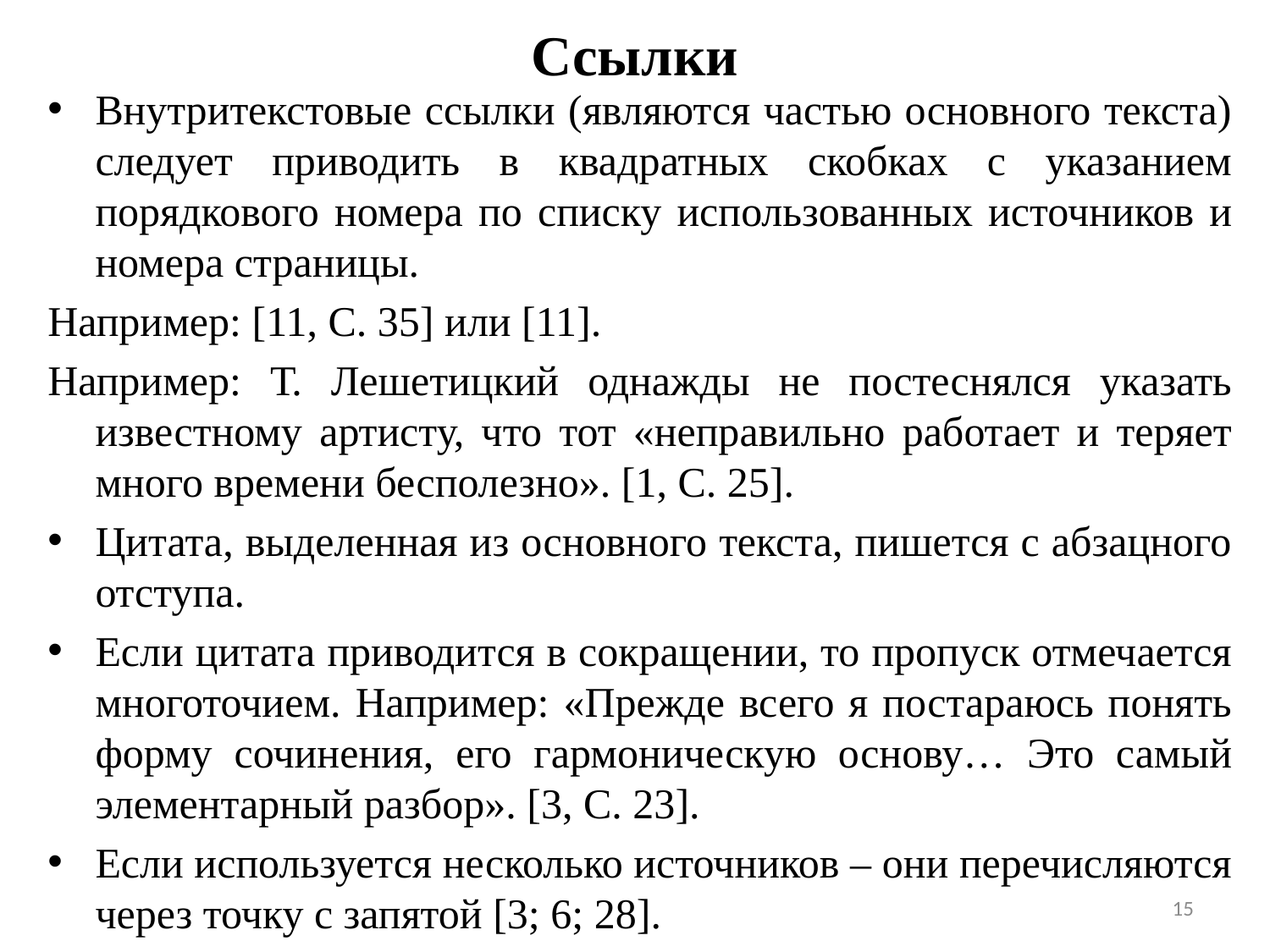

# Ссылки
Внутритекстовые ссылки (являются частью основного текста) следует приводить в квадратных скобках с указанием порядкового номера по списку использованных источников и номера страницы.
Например: [11, С. 35] или [11].
Например: Т. Лешетицкий однажды не постеснялся указать известному артисту, что тот «неправильно работает и теряет много времени бесполезно». [1, С. 25].
Цитата, выделенная из основного текста, пишется с абзацного отступа.
Если цитата приводится в сокращении, то пропуск отмечается многоточием. Например: «Прежде всего я постараюсь понять форму сочинения, его гармоническую основу… Это самый элементарный разбор». [3, С. 23].
Если используется несколько источников – они перечисляются через точку с запятой [3; 6; 28].
15